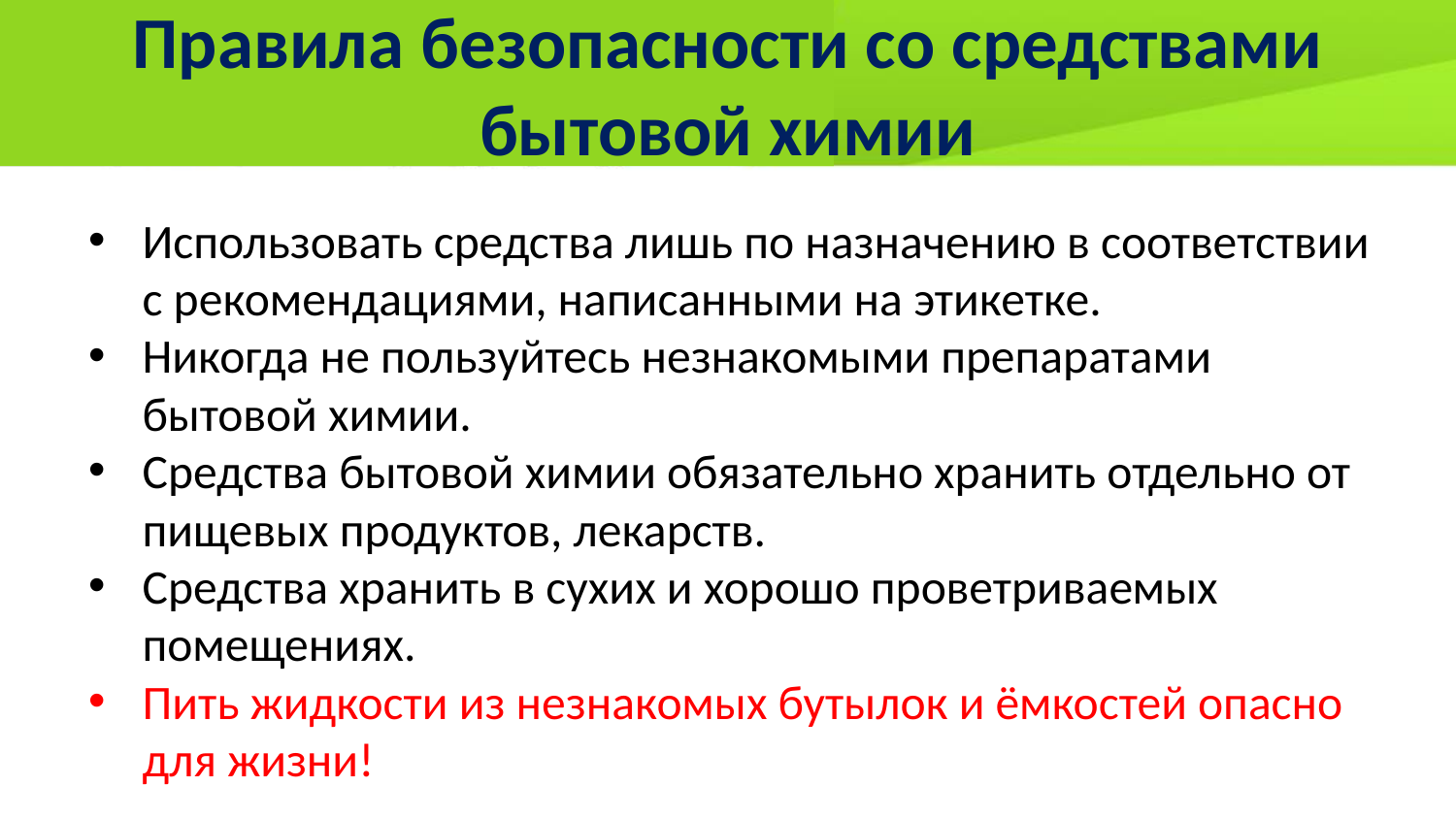

# Правила безопасности со средствами бытовой химии
Использовать средства лишь по назначению в соответствии с рекомендациями, написанными на этикетке.
Никогда не пользуйтесь незнакомыми препаратами бытовой химии.
Средства бытовой химии обязательно хранить отдельно от пищевых продуктов, лекарств.
Средства хранить в сухих и хорошо проветриваемых помещениях.
Пить жидкости из незнакомых бутылок и ёмкостей опасно для жизни!